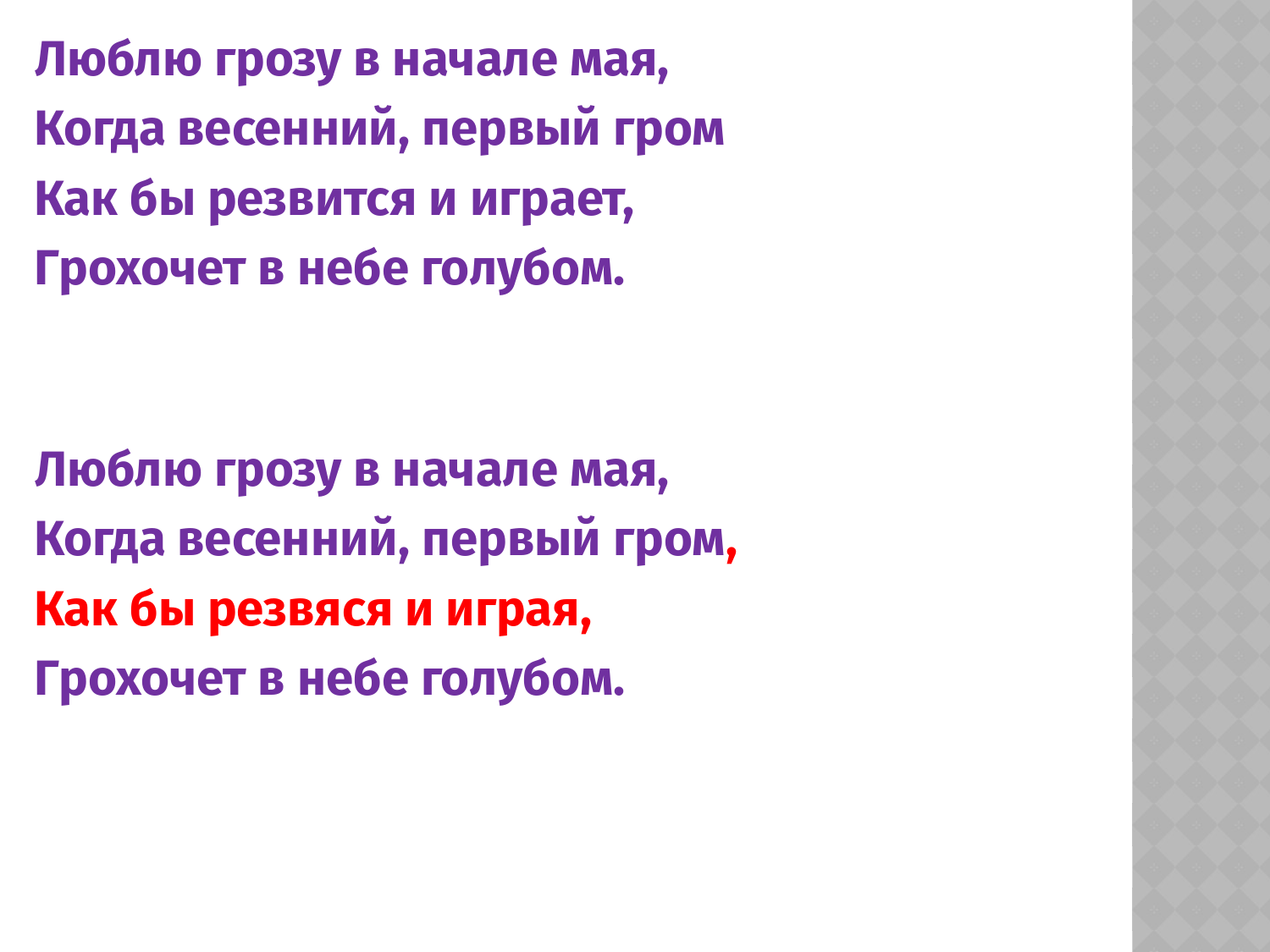

#
 Люблю грозу в начале мая,
 Когда весенний, первый гром
 Как бы резвится и играет,
 Грохочет в небе голубом.

 Люблю грозу в начале мая,
 Когда весенний, первый гром,
 Как бы резвяся и играя,
 Грохочет в небе голубом.